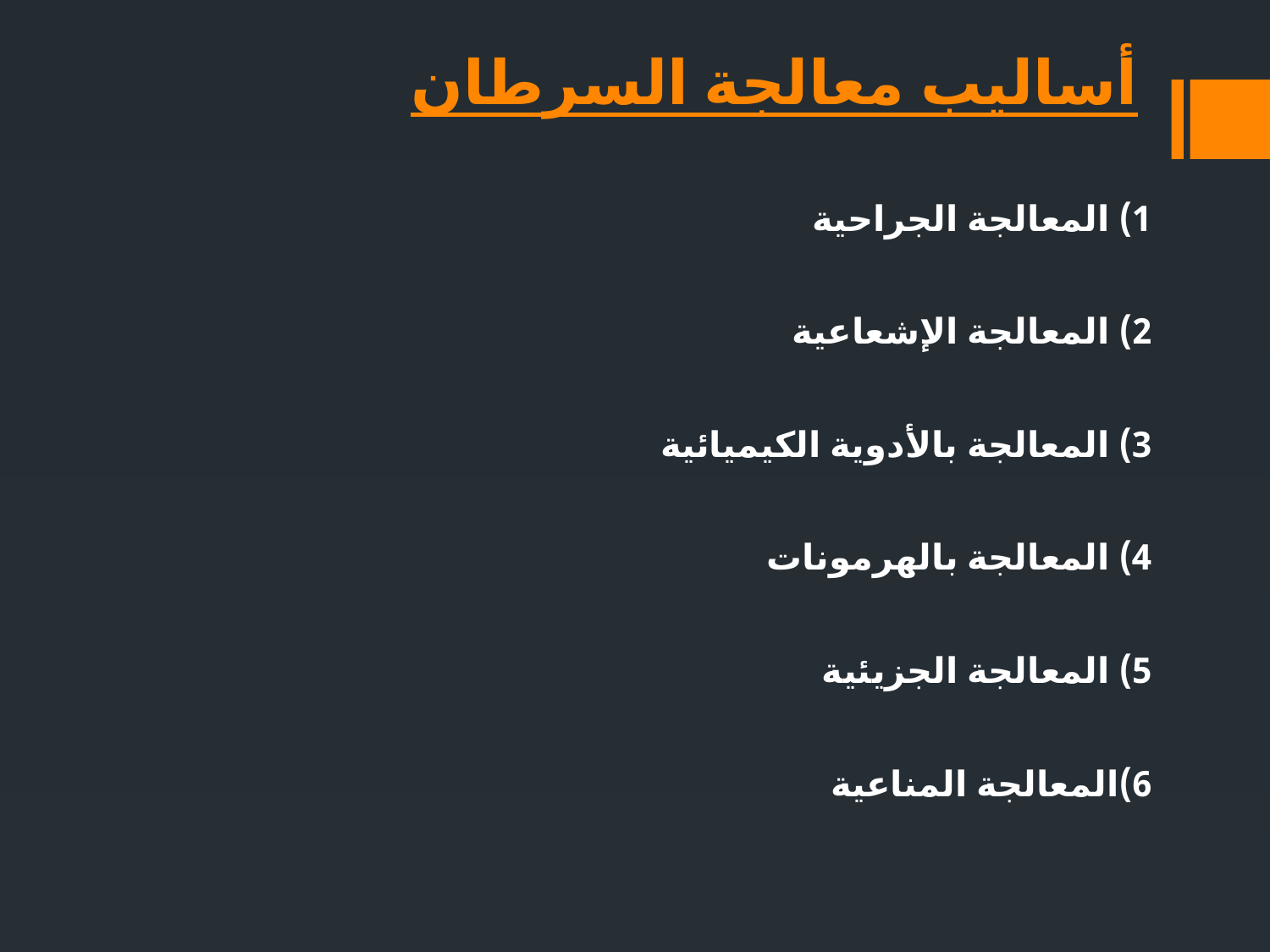

# أساليب معالجة السرطان
1) المعالجة الجراحية
2) المعالجة الإشعاعية
3) المعالجة بالأدوية الكيميائية
4) المعالجة بالهرمونات
5) المعالجة الجزيئية
6)المعالجة المناعية